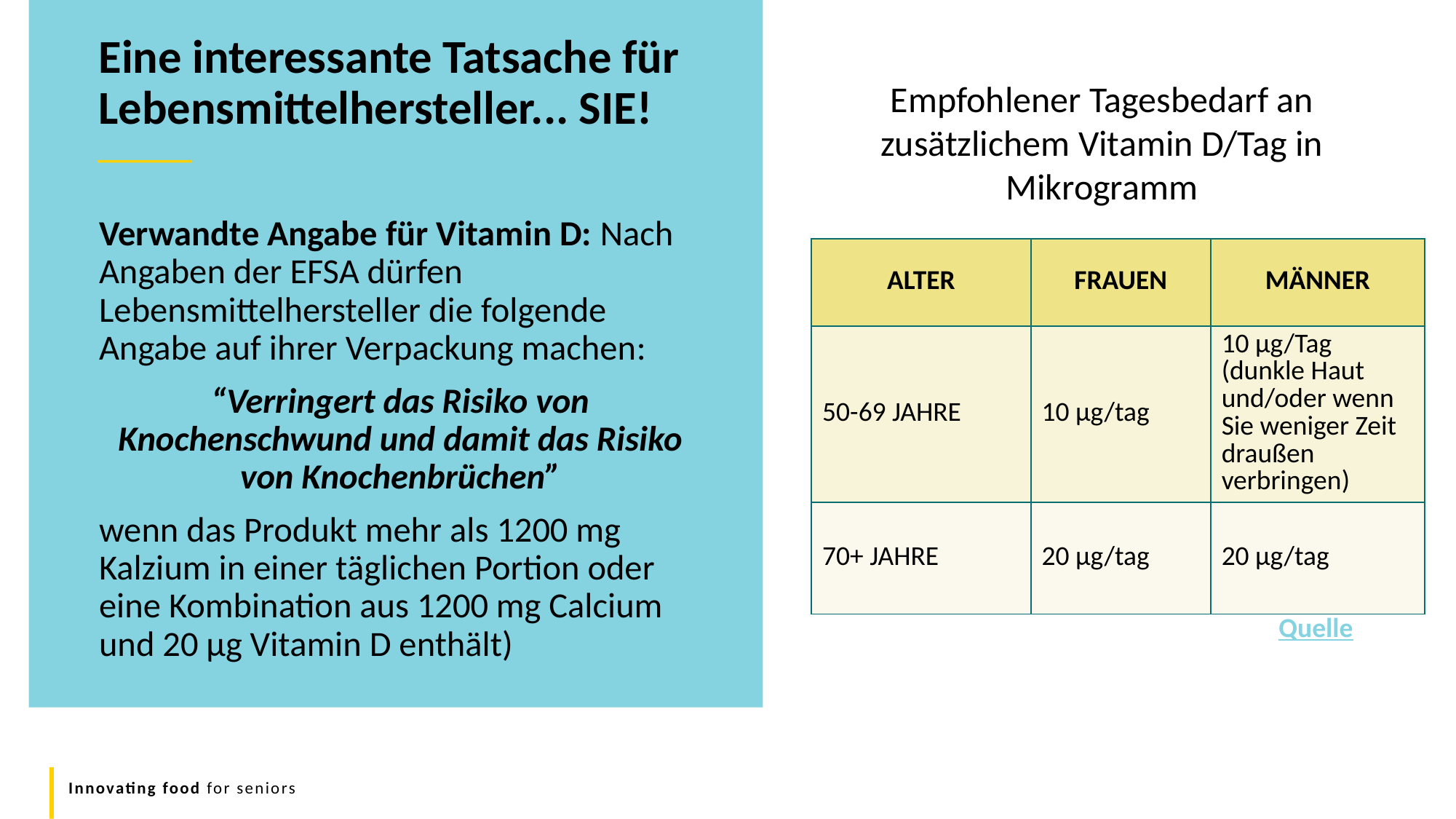

Eine interessante Tatsache für Lebensmittelhersteller... SIE!
Empfohlener Tagesbedarf an zusätzlichem Vitamin D/Tag in Mikrogramm
Verwandte Angabe für Vitamin D: Nach Angaben der EFSA dürfen Lebensmittelhersteller die folgende Angabe auf ihrer Verpackung machen:
“Verringert das Risiko von Knochenschwund und damit das Risiko von Knochenbrüchen”
wenn das Produkt mehr als 1200 mg Kalzium in einer täglichen Portion oder eine Kombination aus 1200 mg Calcium und 20 µg Vitamin D enthält)
| ALTER | FRAUEN | MÄNNER |
| --- | --- | --- |
| 50-69 JAHRE | 10 µg/tag | 10 µg/Tag (dunkle Haut und/oder wenn Sie weniger Zeit draußen verbringen) |
| 70+ JAHRE | 20 µg/tag | 20 µg/tag |
Quelle